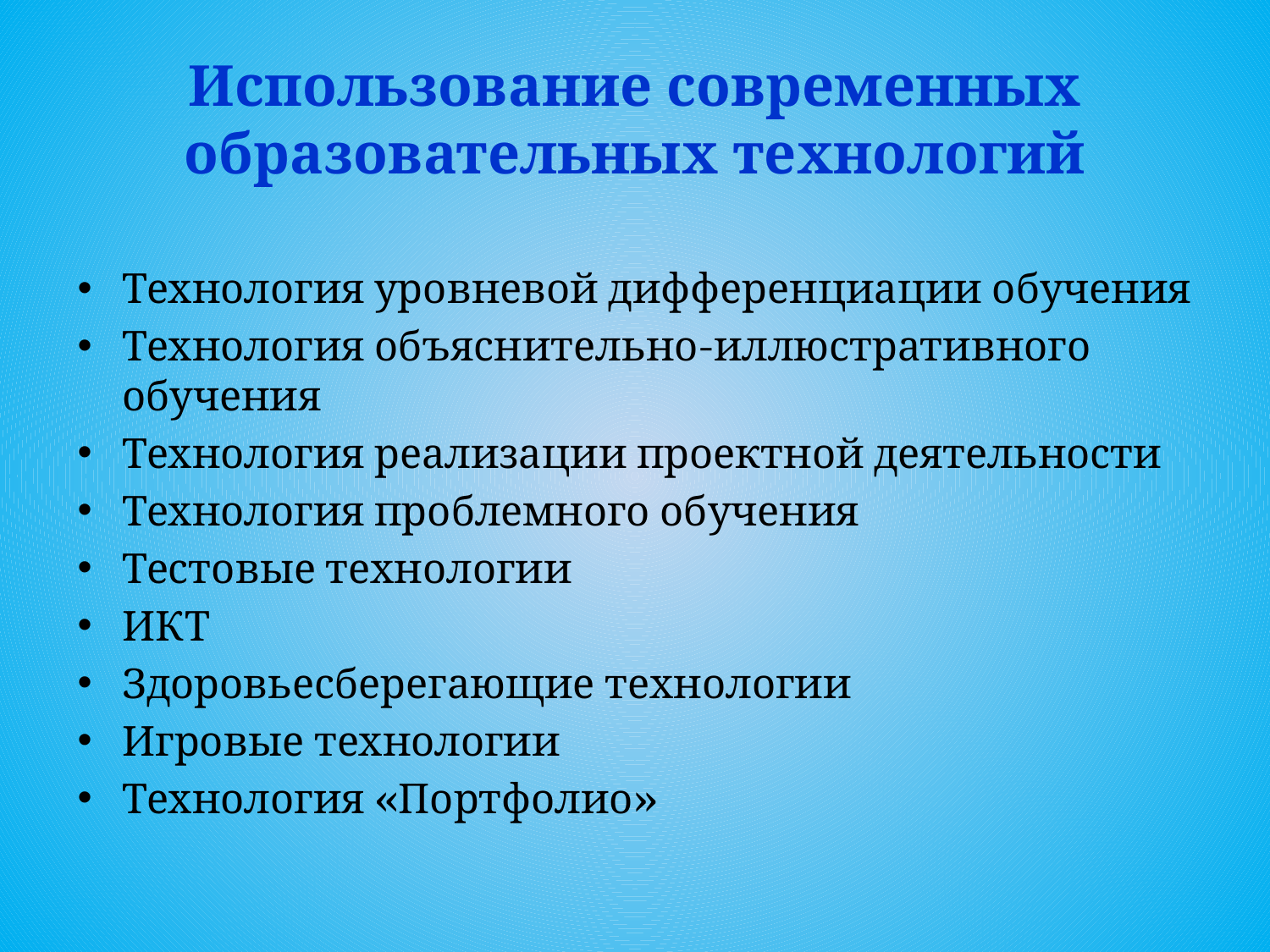

# Использование современных образовательных технологий
Технология уровневой дифференциации обучения
Технология объяснительно-иллюстративного обучения
Технология реализации проектной деятельности
Технология проблемного обучения
Тестовые технологии
ИКТ
Здоровьесберегающие технологии
Игровые технологии
Технология «Портфолио»